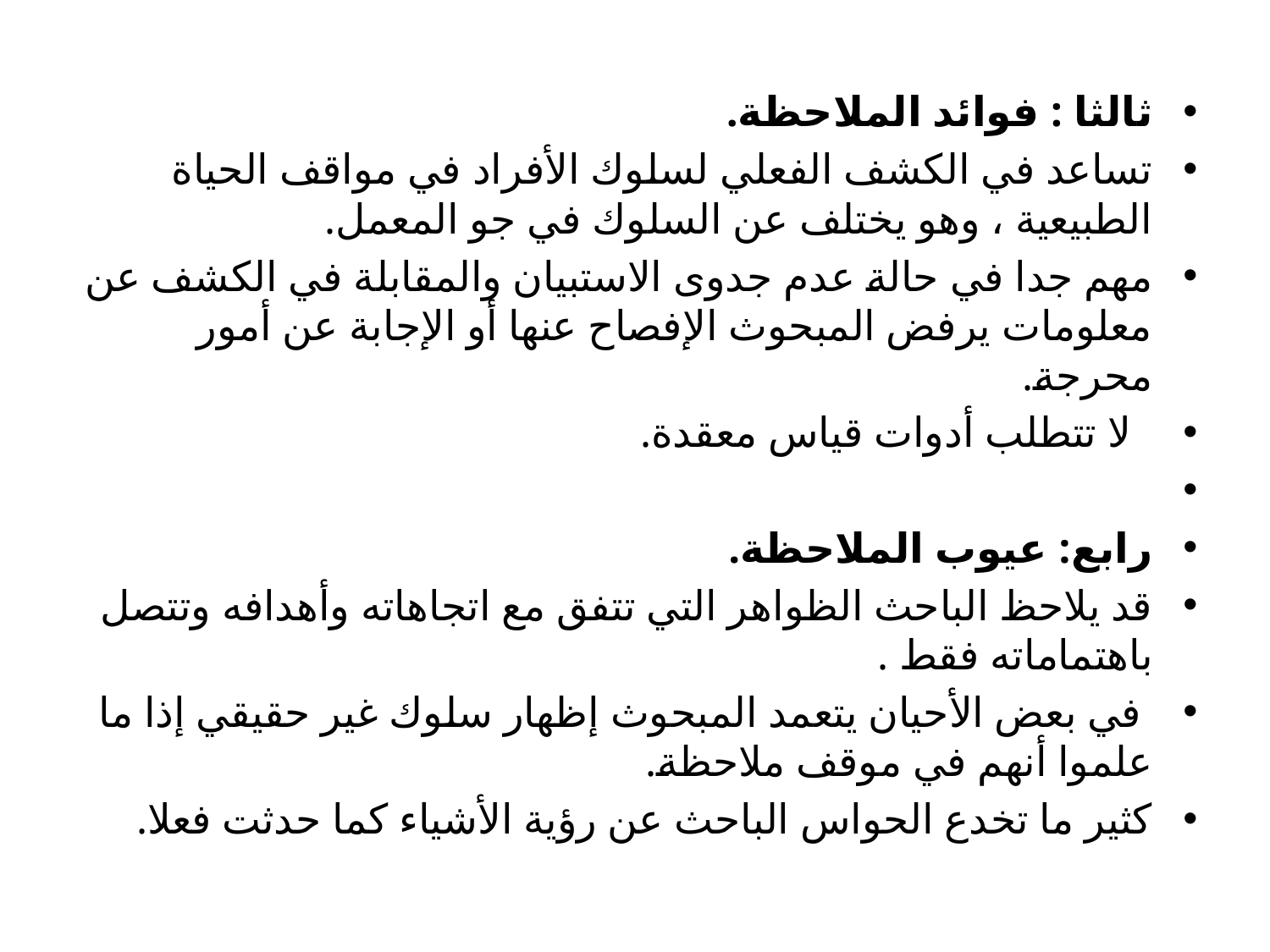

ثالثا : فوائد الملاحظة.
تساعد في الكشف الفعلي لسلوك الأفراد في مواقف الحياة الطبيعية ، وهو يختلف عن السلوك في جو المعمل.
مهم جدا في حالة عدم جدوى الاستبيان والمقابلة في الكشف عن معلومات يرفض المبحوث الإفصاح عنها أو الإجابة عن أمور محرجة.
  لا تتطلب أدوات قياس معقدة.

رابع: عيوب الملاحظة.
قد يلاحظ الباحث الظواهر التي تتفق مع اتجاهاته وأهدافه وتتصل باهتماماته فقط .
 في بعض الأحيان يتعمد المبحوث إظهار سلوك غير حقيقي إذا ما علموا أنهم في موقف ملاحظة.
كثير ما تخدع الحواس الباحث عن رؤية الأشياء كما حدثت فعلا.